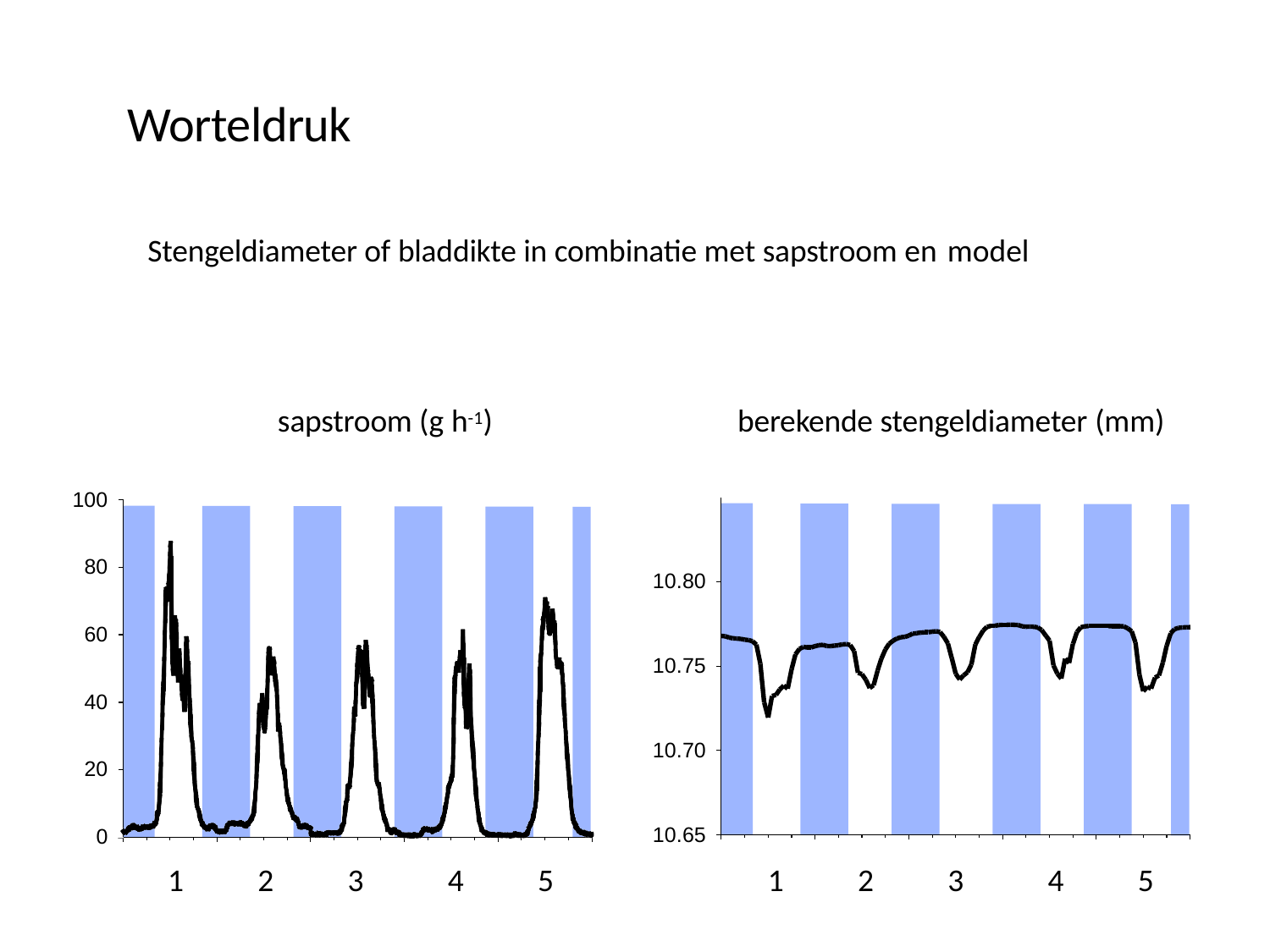

# Worteldruk
Stengeldiameter of bladdikte in combinatie met sapstroom en model
sapstroom (g h-1)
berekende stengeldiameter (mm)
100

80
10.80

60

10.75

40

10.70

20

10.65
0

1
2
3
4
5
1
2
3
4
5